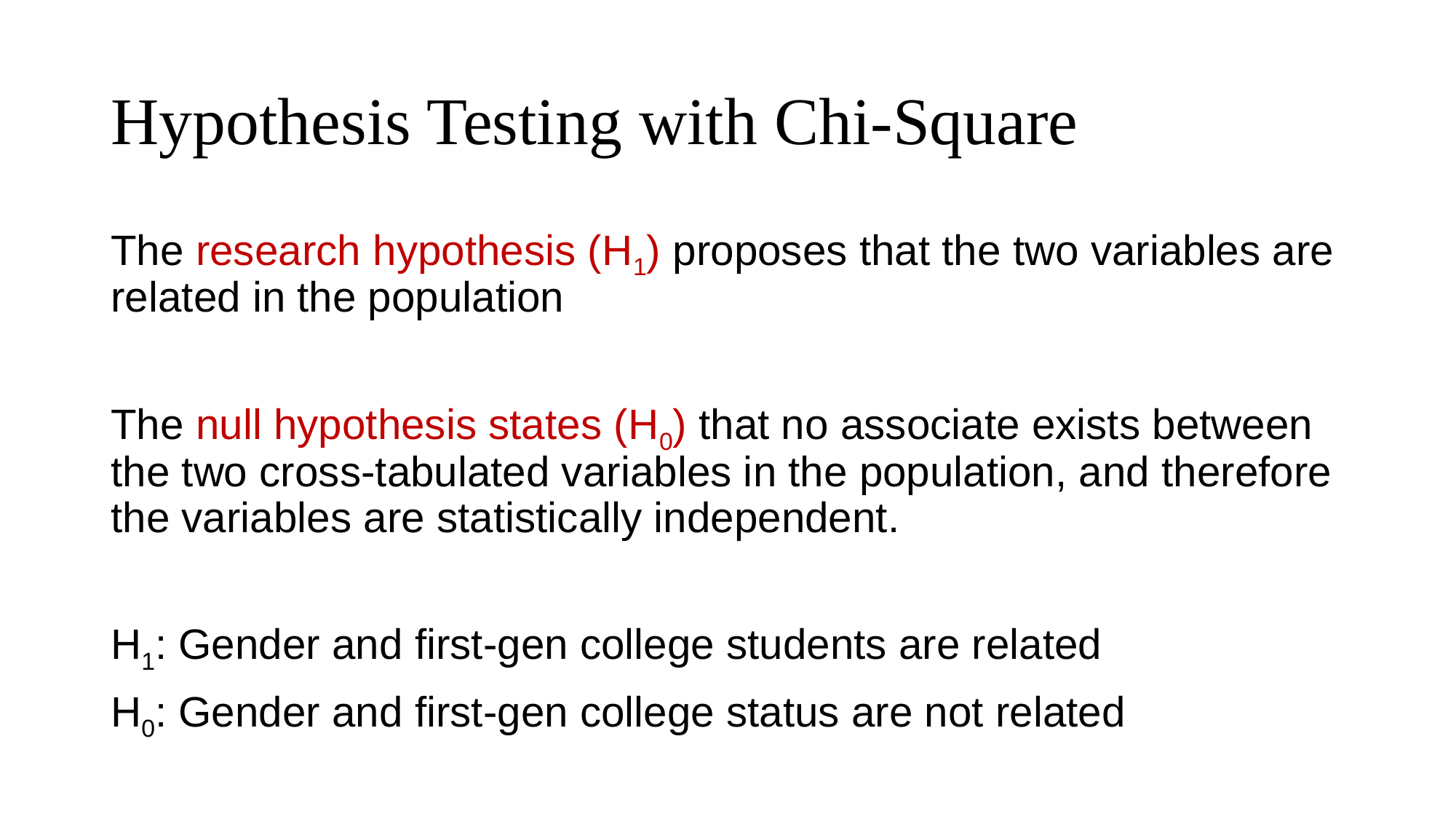

# Hypothesis Testing with Chi-Square
The research hypothesis (H1) proposes that the two variables are related in the population

The null hypothesis states (H0) that no associate exists between the two cross-tabulated variables in the population, and therefore the variables are statistically independent.

H1: Gender and first-gen college students are related
H0: Gender and first-gen college status are not related